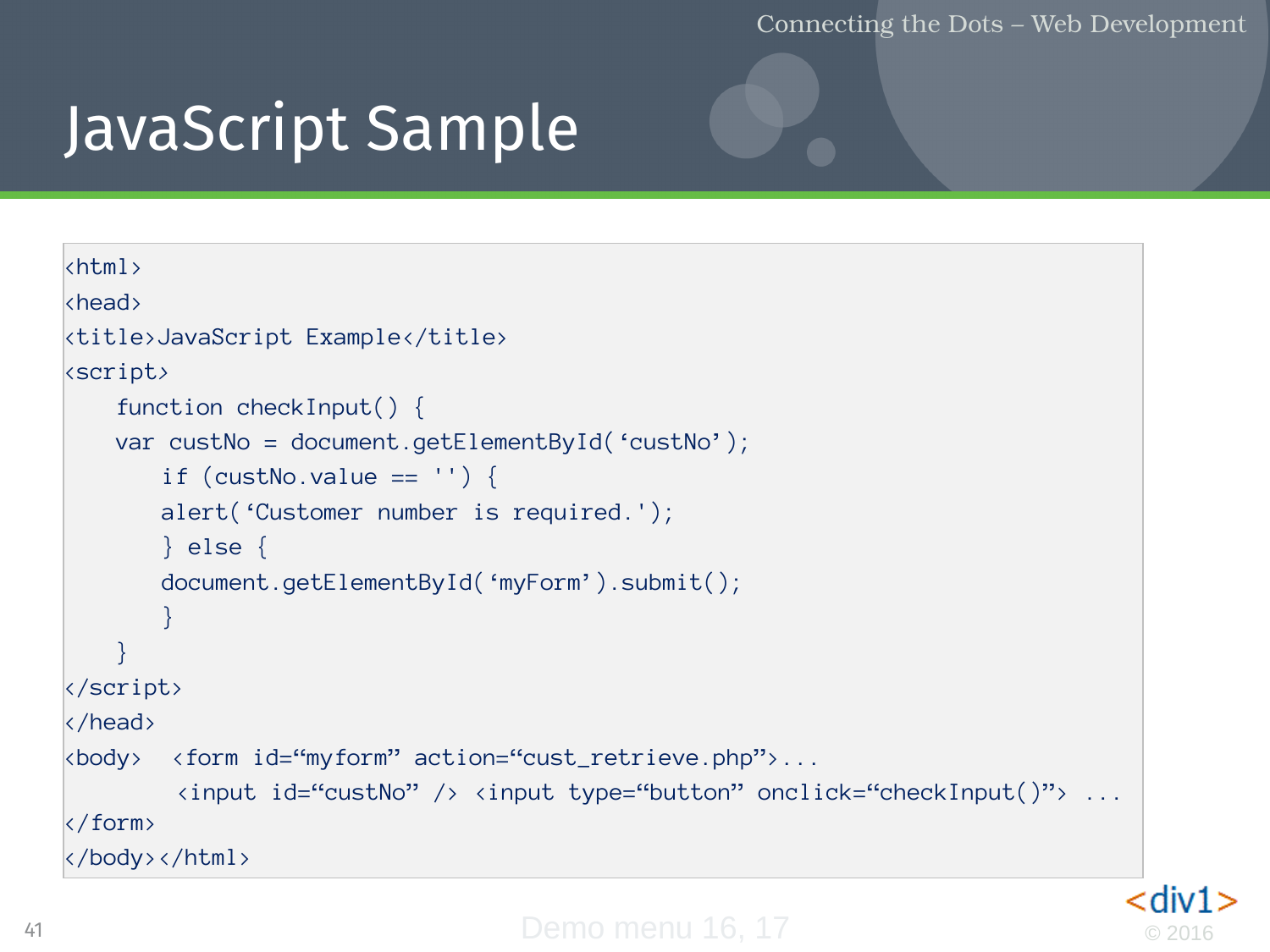

# JavaScript Sample
<html>
<head>
<title>JavaScript Example</title>
<script>
function checkInput() {
	var custNo = document.getElementById(‘custNo’);
if (custNo.value == '') {
	alert(‘Customer number is required.');
} else {
	document.getElementById(‘myForm’).submit();
}
}
</script>
</head>
<body>  <form id=“myform” action=“cust_retrieve.php”>...
		<input id=“custNo” /> <input type=“button” onclick=“checkInput()”> ... </form>
</body></html>
Demo menu 16, 17